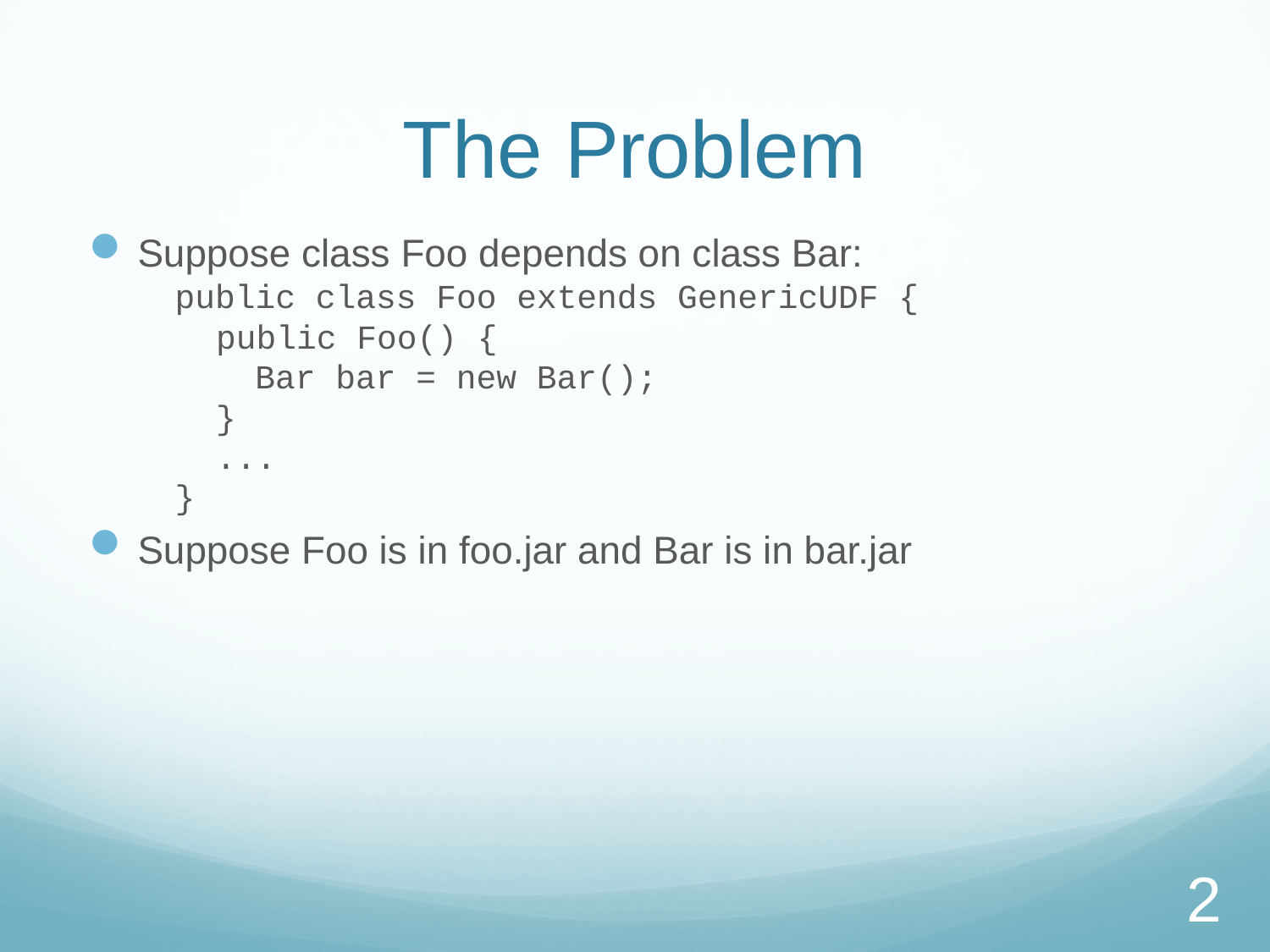

# The Problem
Suppose class Foo depends on class Bar:
public class Foo extends GenericUDF {
public Foo() {
Bar bar = new Bar();
}
...
}
Suppose Foo is in foo.jar and Bar is in bar.jar
2